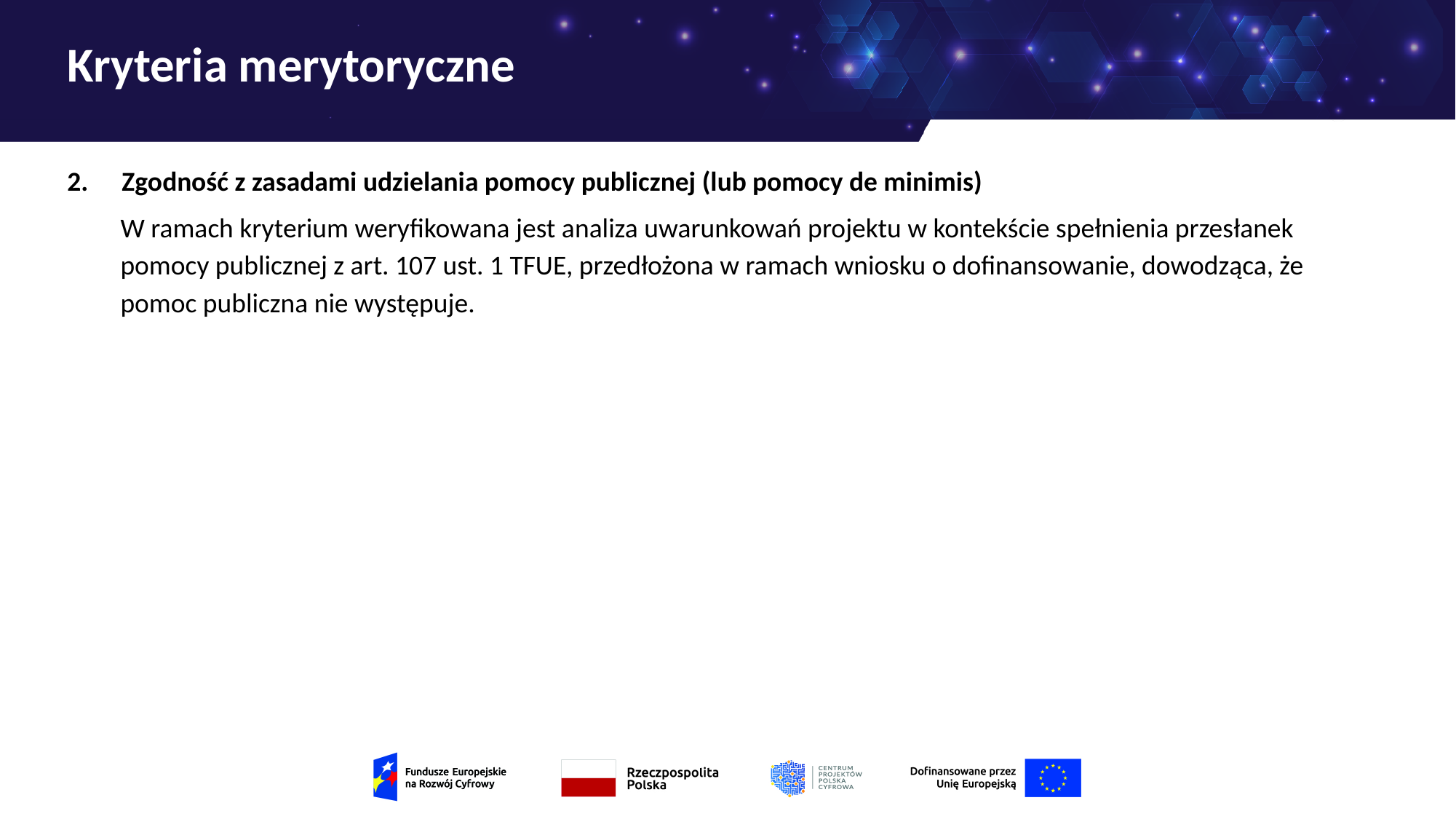

# Kryteria merytoryczne
Zgodność z zasadami udzielania pomocy publicznej (lub pomocy de minimis)
W ramach kryterium weryfikowana jest analiza uwarunkowań projektu w kontekście spełnienia przesłanek pomocy publicznej z art. 107 ust. 1 TFUE, przedłożona w ramach wniosku o dofinansowanie, dowodząca, że pomoc publiczna nie występuje.